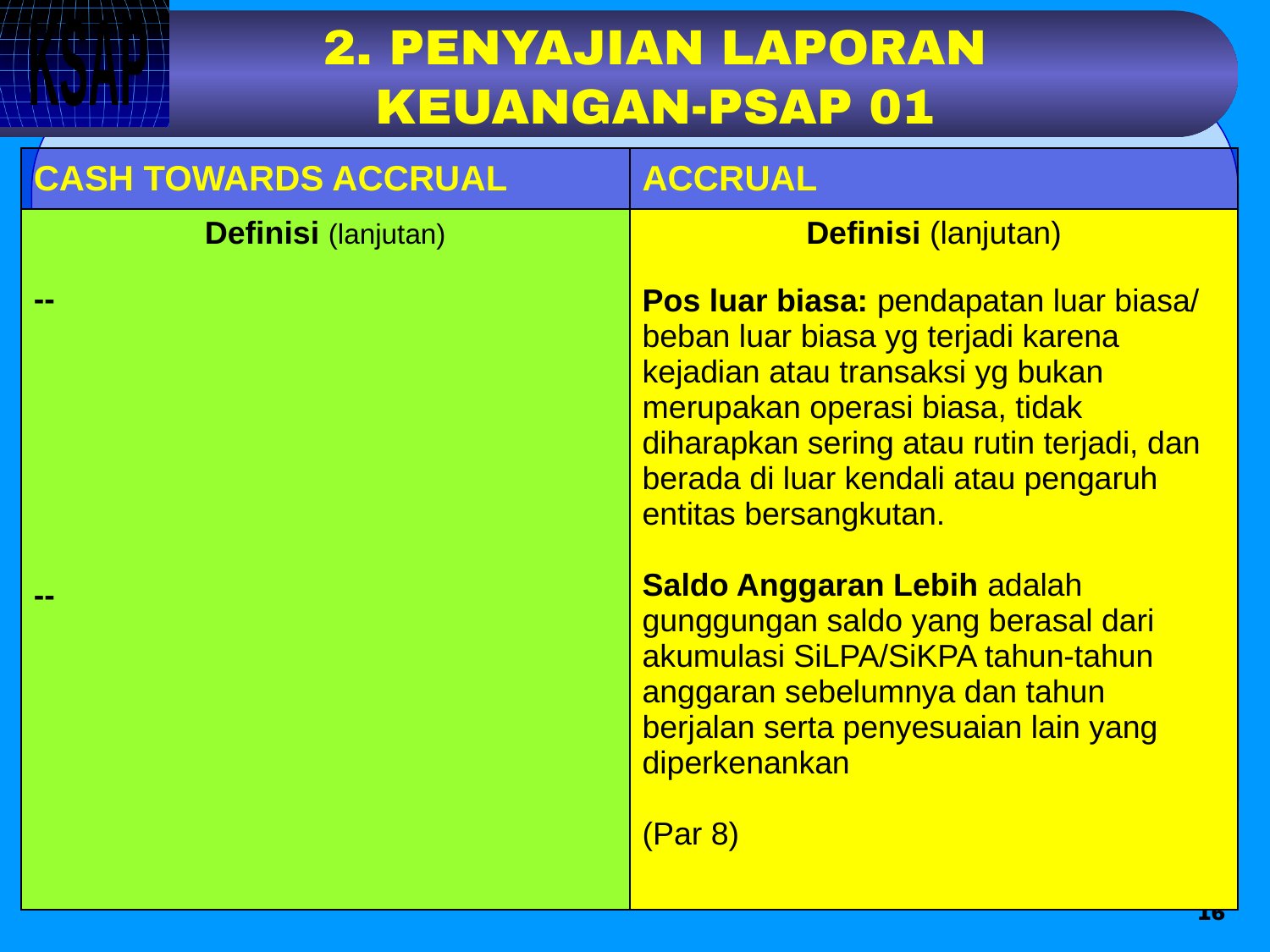

# 2. PENYAJIAN LAPORAN KEUANGAN-PSAP 01
| CASH TOWARDS ACCRUAL | ACCRUAL |
| --- | --- |
| Definisi (lanjutan) -- -- | Definisi (lanjutan) Pos luar biasa: pendapatan luar biasa/ beban luar biasa yg terjadi karena kejadian atau transaksi yg bukan merupakan operasi biasa, tidak diharapkan sering atau rutin terjadi, dan berada di luar kendali atau pengaruh entitas bersangkutan. Saldo Anggaran Lebih adalah gunggungan saldo yang berasal dari akumulasi SiLPA/SiKPA tahun-tahun anggaran sebelumnya dan tahun berjalan serta penyesuaian lain yang diperkenankan (Par 8) |
16